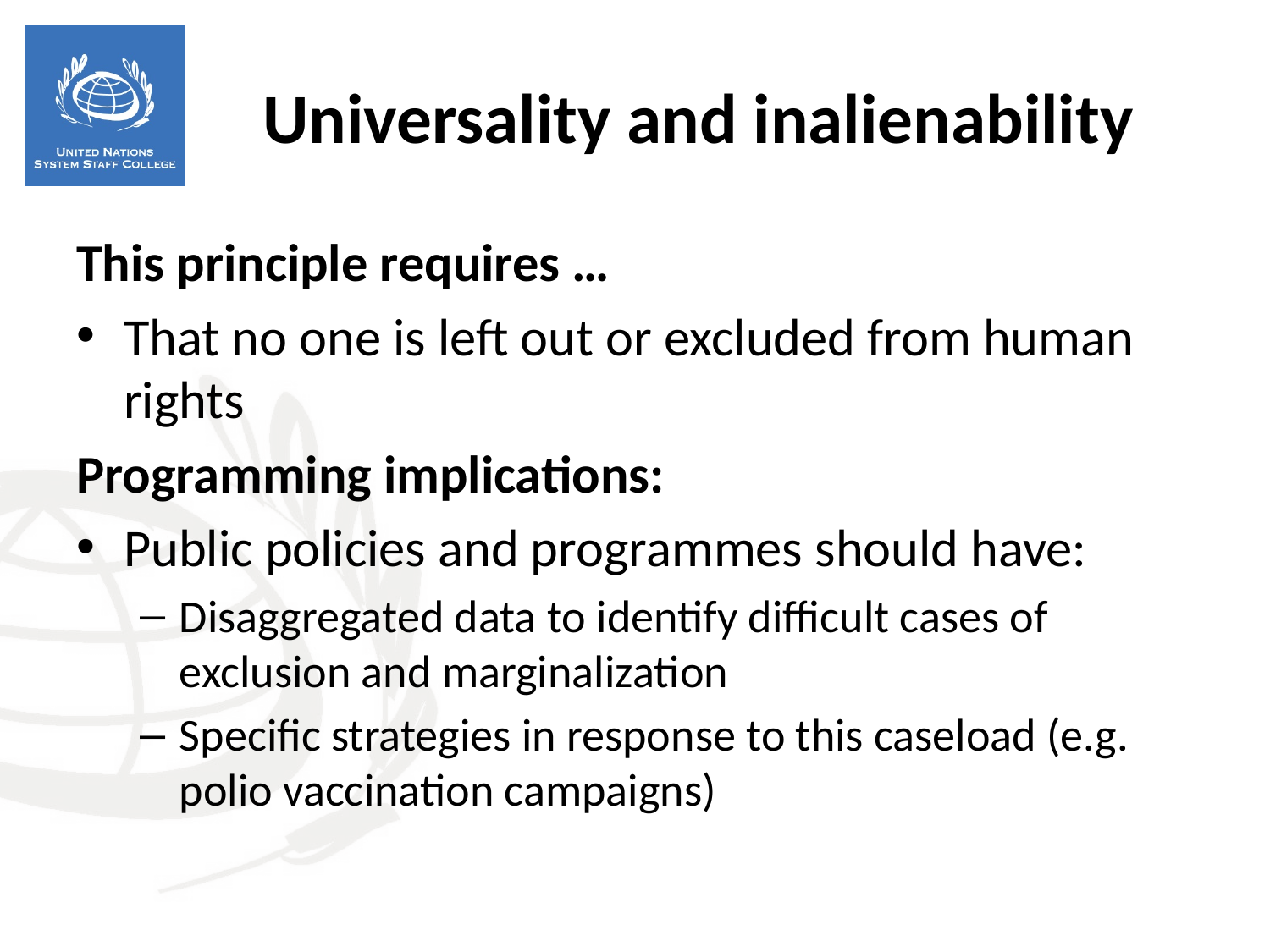

This principle requires …
That no one is left out or excluded from human rights
Programming implications:
Public policies and programmes should have:
Disaggregated data to identify difficult cases of exclusion and marginalization
Specific strategies in response to this caseload (e.g. polio vaccination campaigns)

Universality and inalienability